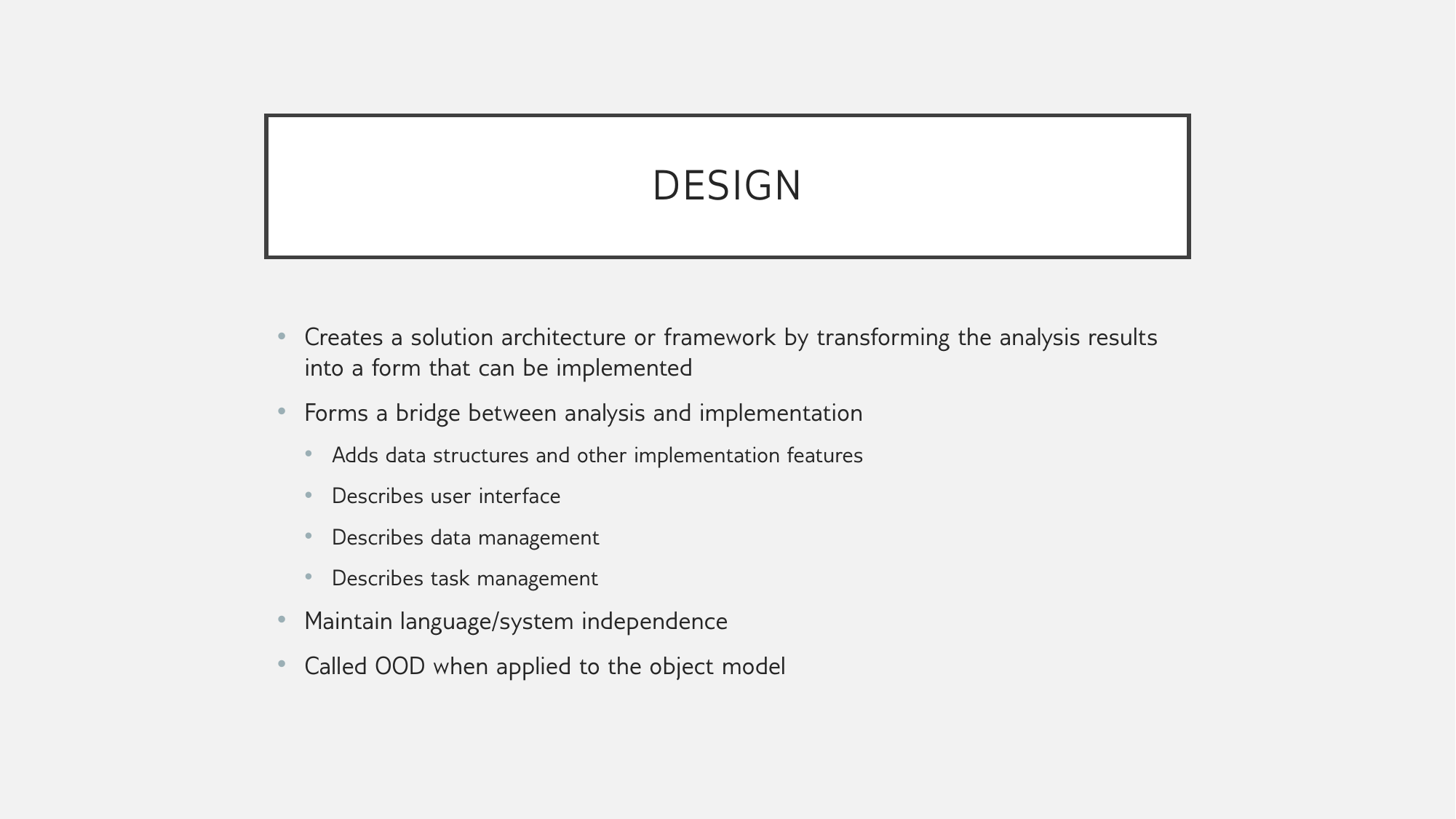

# Design
Creates a solution architecture or framework by transforming the analysis results into a form that can be implemented
Forms a bridge between analysis and implementation
Adds data structures and other implementation features
Describes user interface
Describes data management
Describes task management
Maintain language/system independence
Called OOD when applied to the object model